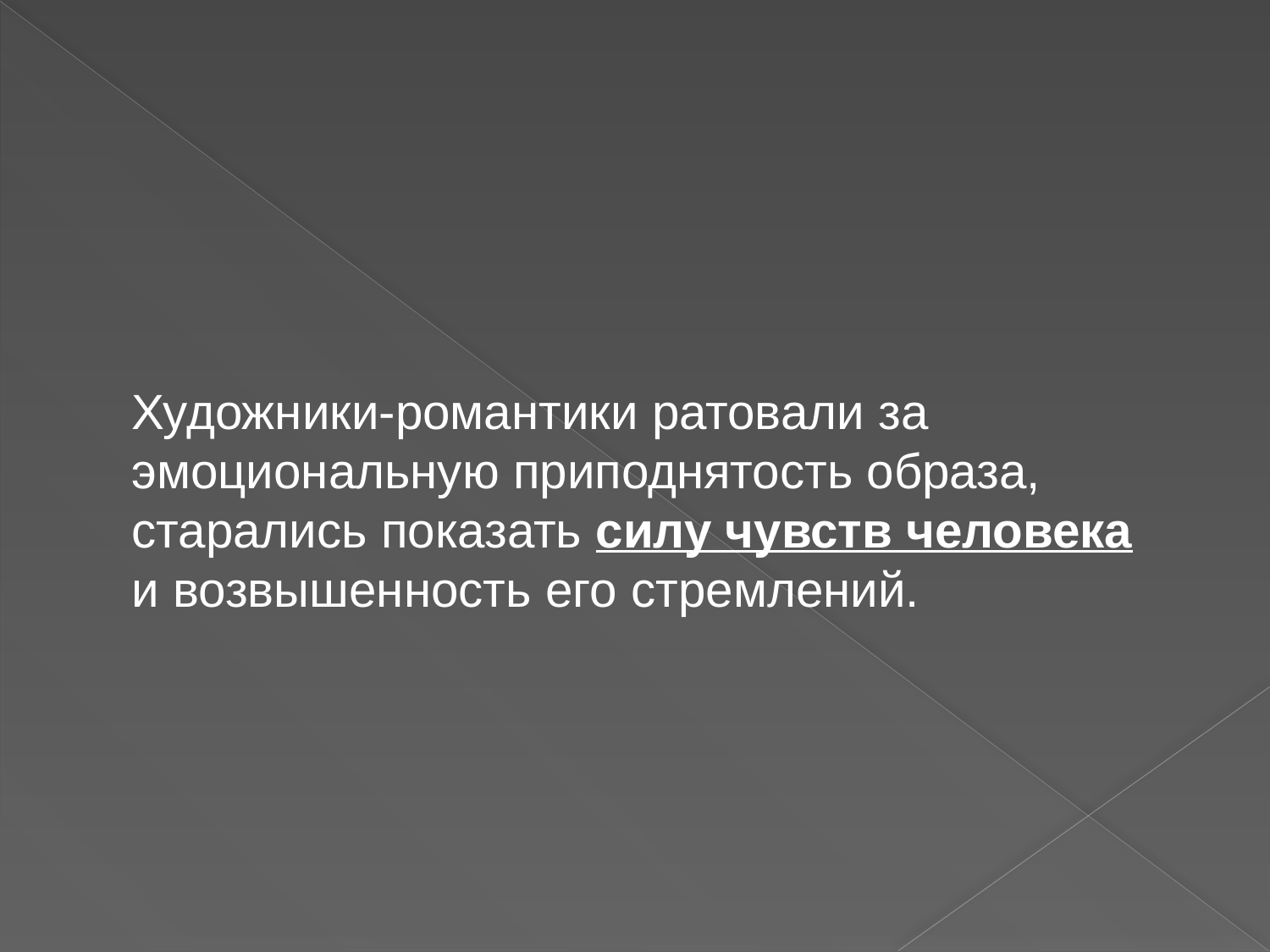

Художники-романтики ратовали за эмоциональную приподнятость образа, старались показать силу чувств человека и возвышенность его стремлений.